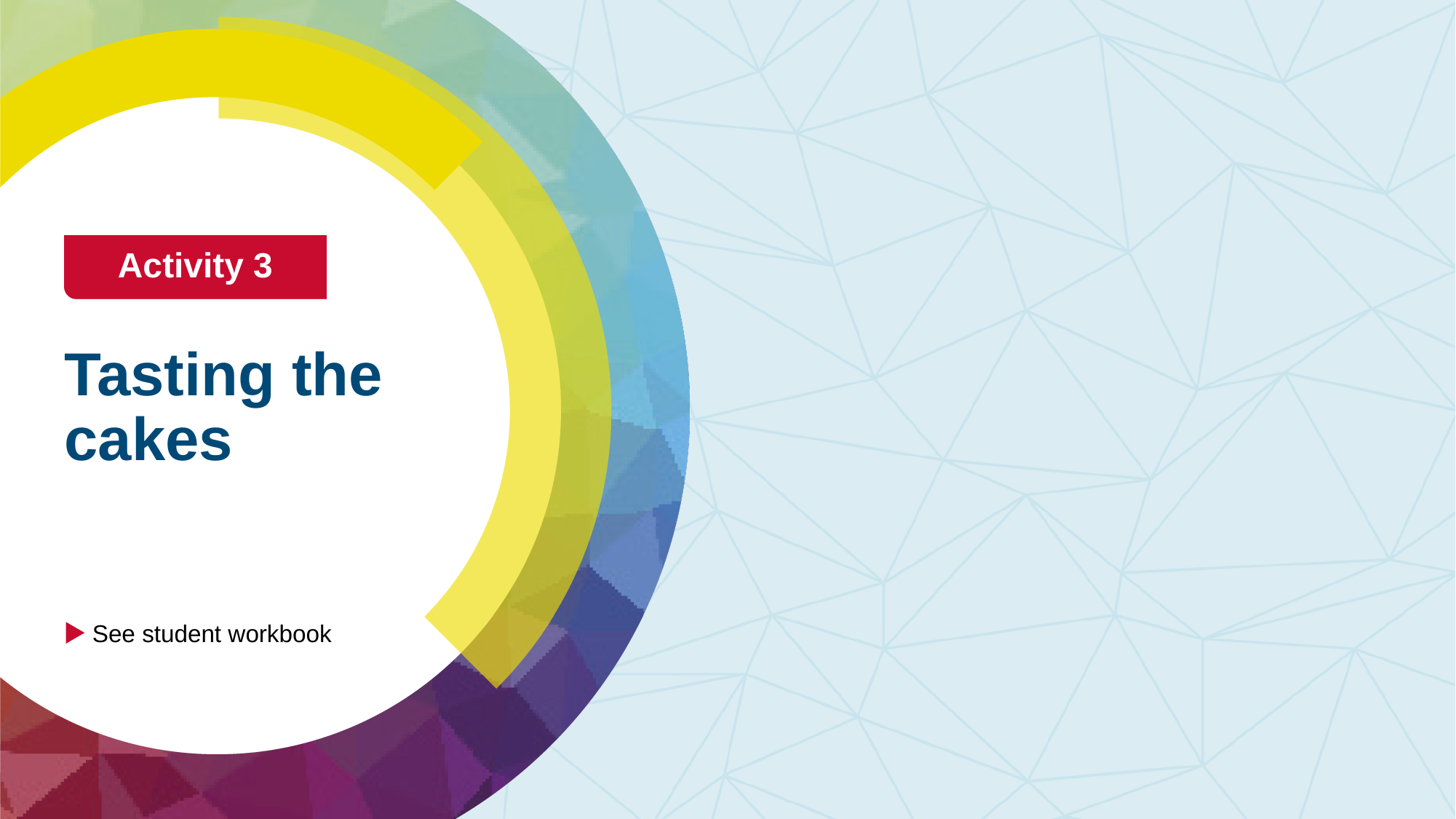

Activity 3
# Tasting the cakes
See student workbook